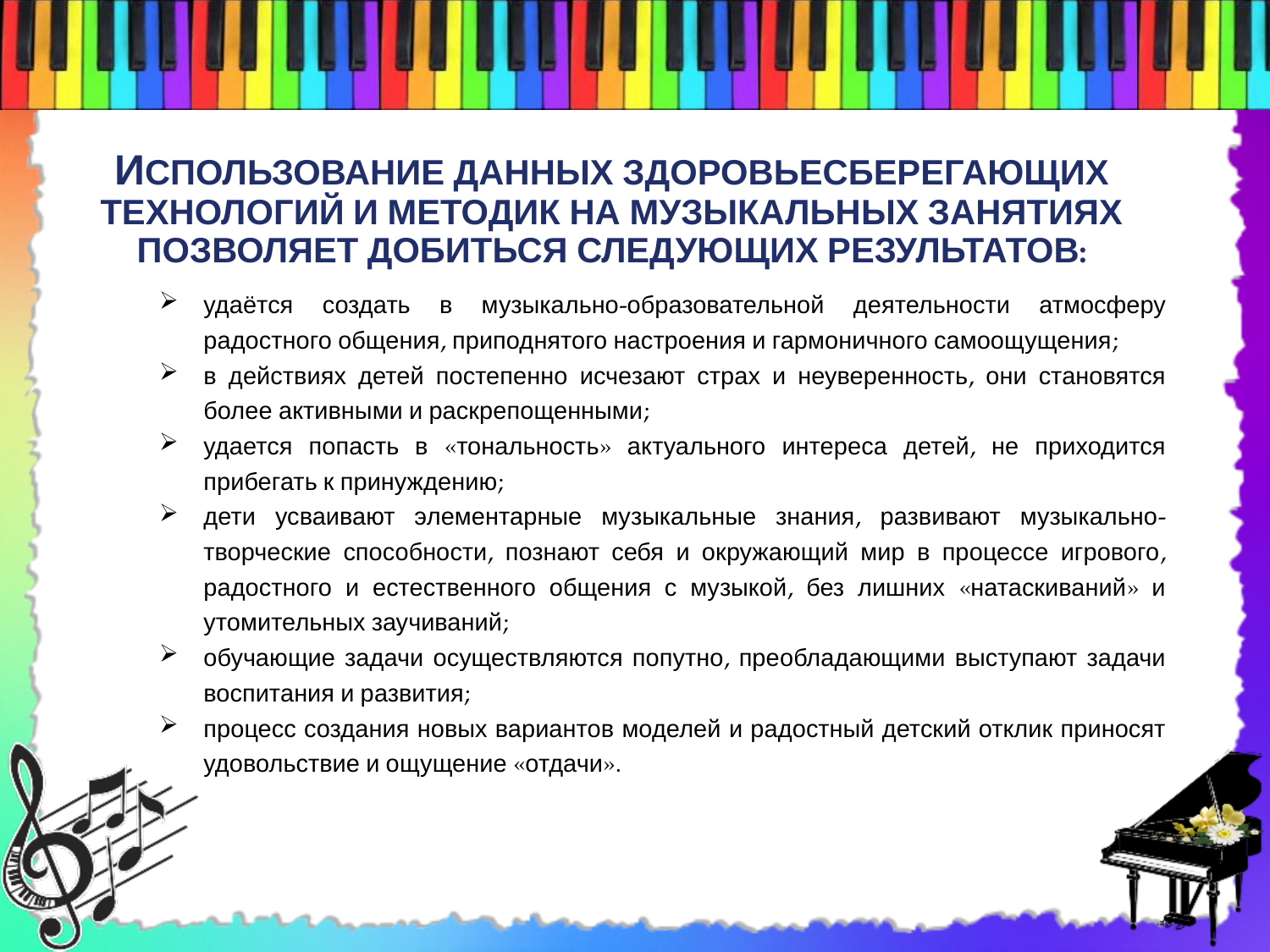

# ИСПОЛЬЗОВАНИЕ ДАННЫХ здоровьесберегающих технологий и методик НА МУЗЫКАЛЬНЫХ ЗАНЯТИЯХ ПОЗВОЛЯЕТ ДОБИТЬСЯ СЛЕДУЮЩИХ РЕЗУЛЬТАТОВ:
удаётся создать в музыкально-образовательной деятельности атмосферу радостного общения, приподнятого настроения и гармоничного самоощущения;
в действиях детей постепенно исчезают страх и неуверенность, они становятся более активными и раскрепощенными;
удается попасть в «тональность» актуального интереса детей, не приходится прибегать к принуждению;
дети усваивают элементарные музыкальные знания, развивают музыкально-творческие способности, познают себя и окружающий мир в процессе игрового, радостного и естественного общения с музыкой, без лишних «натаскиваний» и утомительных заучиваний;
обучающие задачи осуществляются попутно, преобладающими выступают задачи воспитания и развития;
процесс создания новых вариантов моделей и радостный детский отклик приносят удовольствие и ощущение «отдачи».